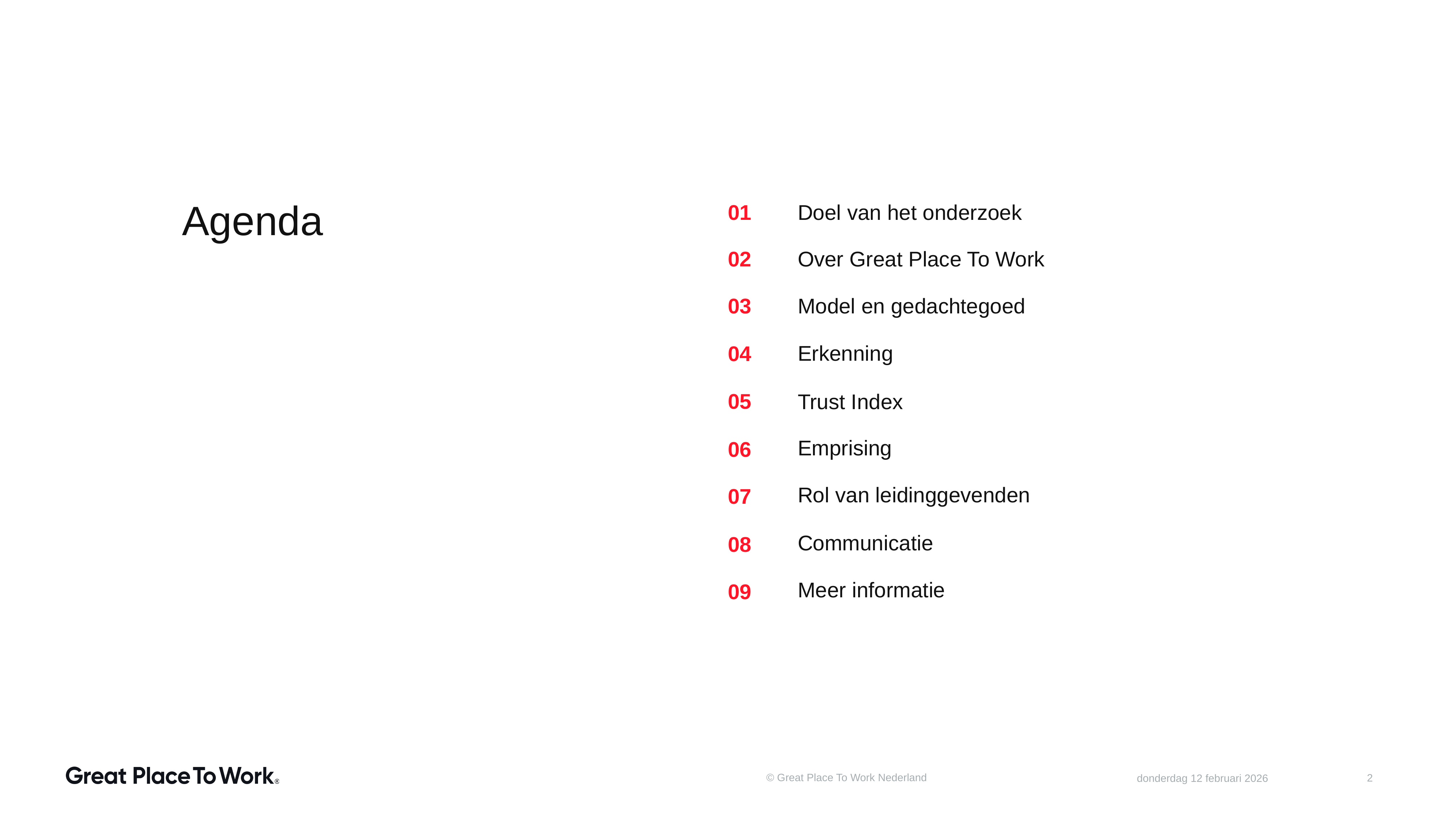

01
Doel van het onderzoek
02
Over Great Place To Work
03
Model en gedachtegoed
Erkenning
04
05
Trust Index
Emprising
06
Rol van leidinggevenden
07
Communicatie
08
Meer informatie
09
© Great Place To Work Nederland
2
donderdag 12 februari 2026